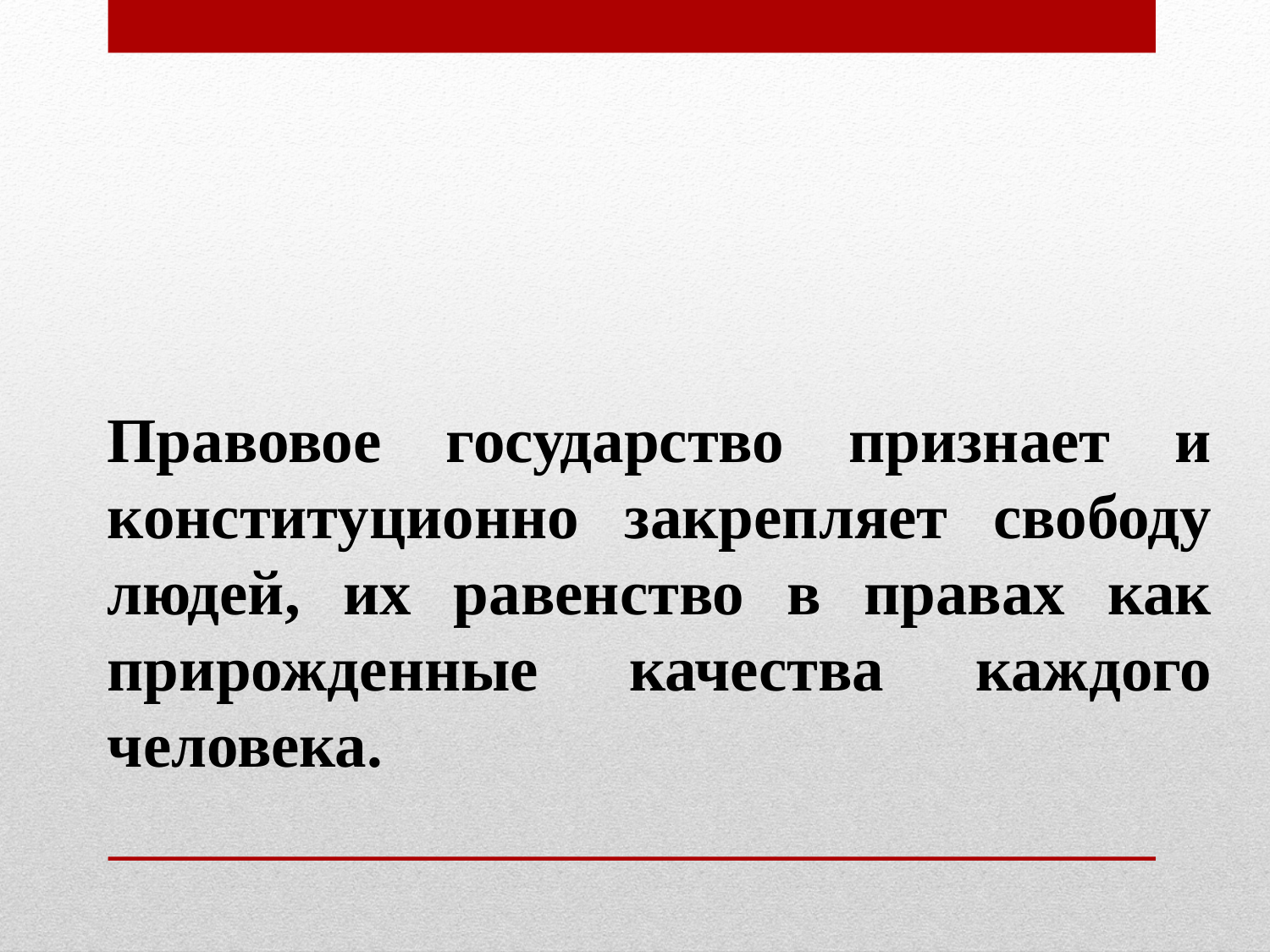

Правовое государство признает и конституционно закрепляет свободу людей, их равенство в правах как прирожденные качества каждого человека.